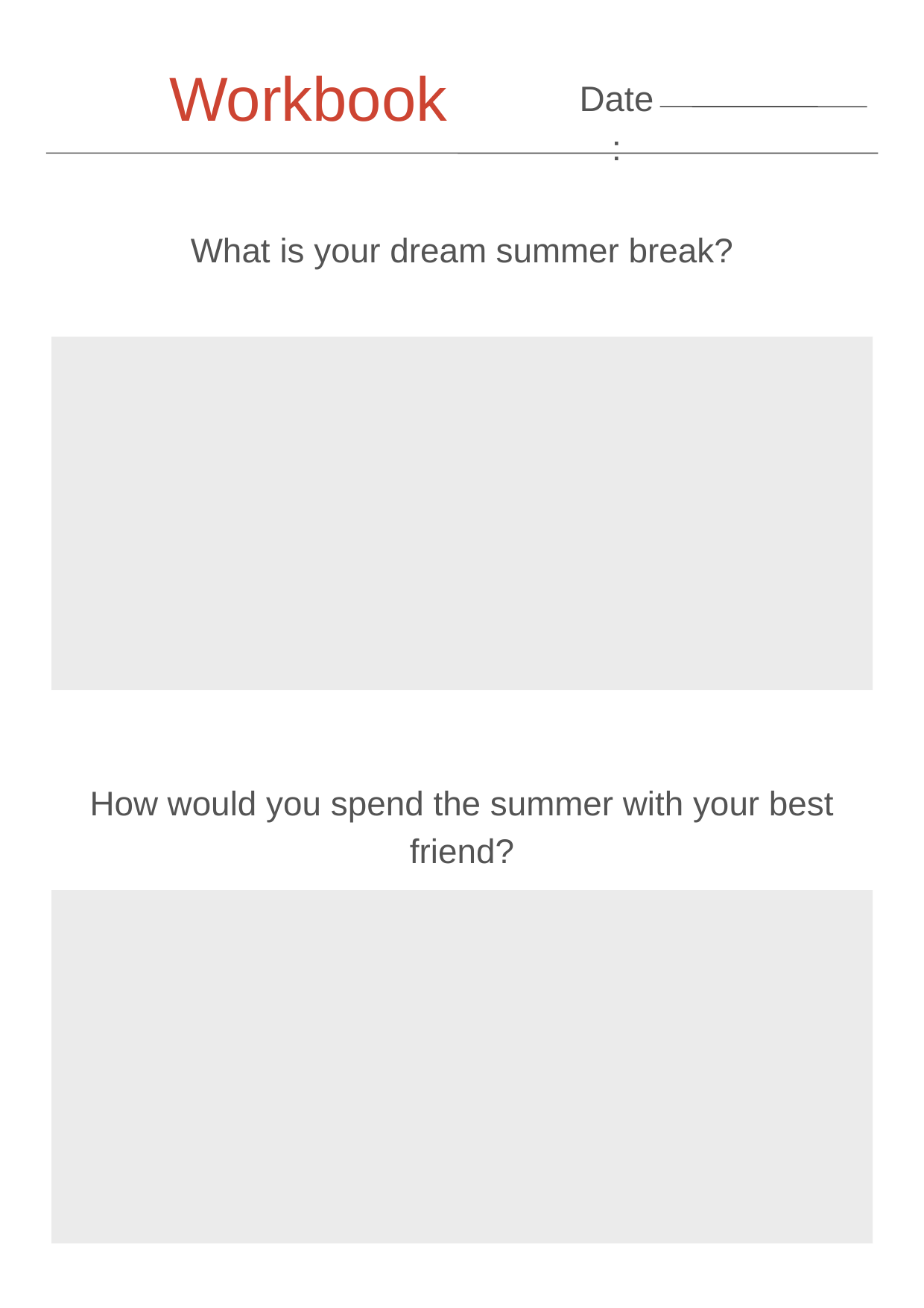

Workbook
Date:

What is your dream summer break?

How would you spend the summer with your best friend?